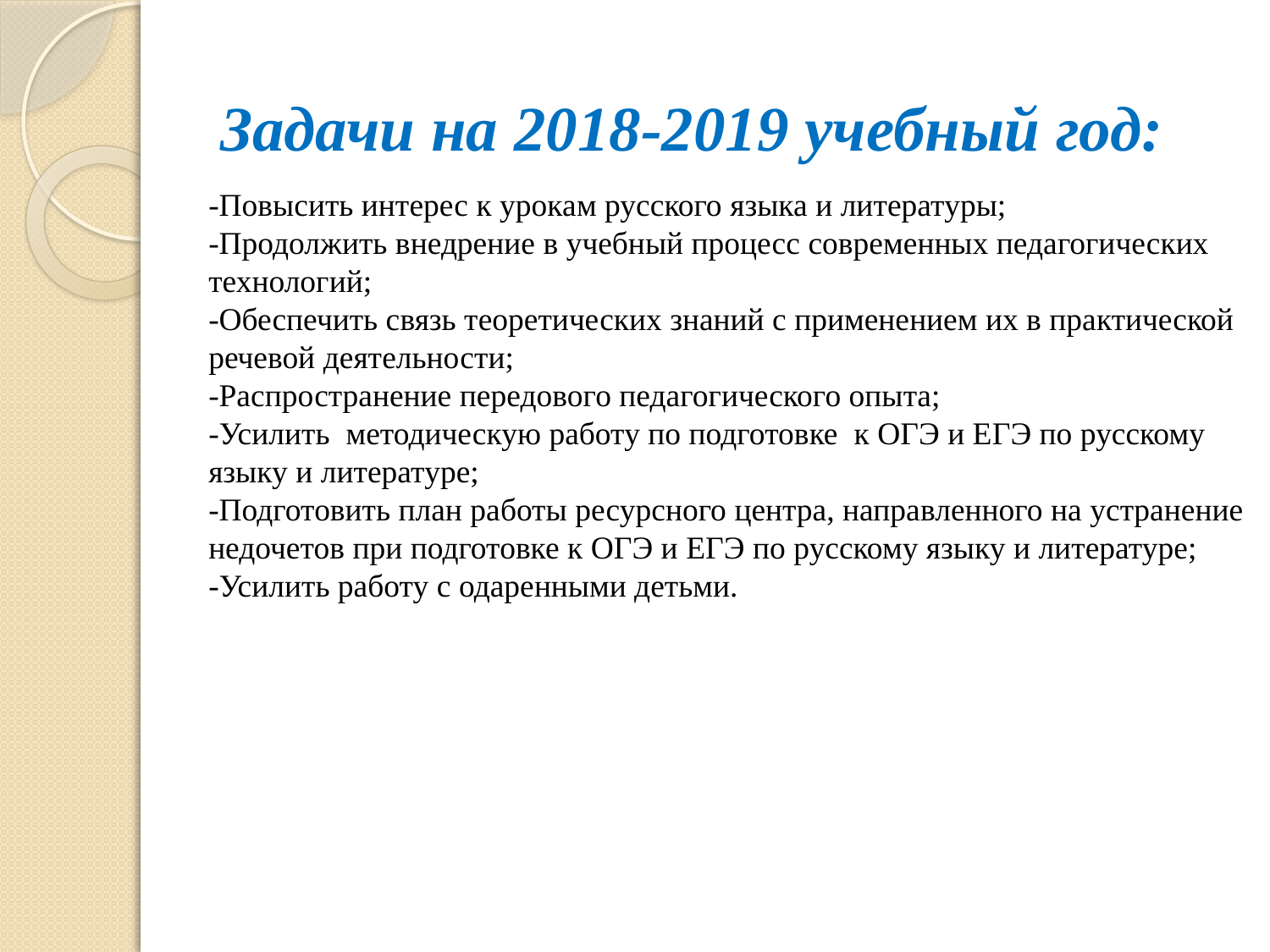

#
Задачи на 2018-2019 учебный год:

-Повысить интерес к урокам русского языка и литературы;
-Продолжить внедрение в учебный процесс современных педагогических технологий;
-Обеспечить связь теоретических знаний с применением их в практической речевой деятельности;
-Распространение передового педагогического опыта;
-Усилить  методическую работу по подготовке  к ОГЭ и ЕГЭ по русскому языку и литературе;
-Подготовить план работы ресурсного центра, направленного на устранение недочетов при подготовке к ОГЭ и ЕГЭ по русскому языку и литературе;
-Усилить работу с одаренными детьми.